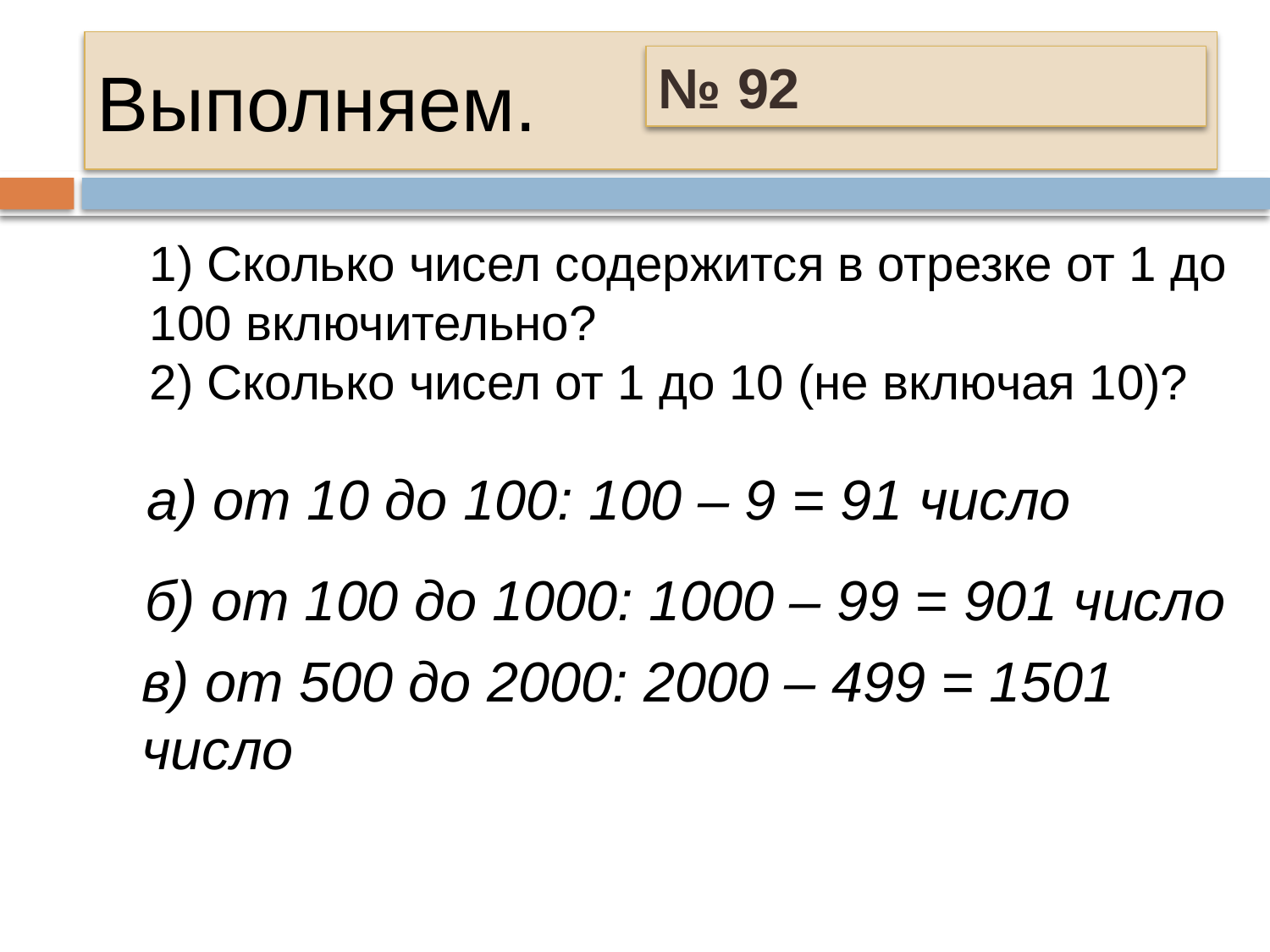

# Выполняем.
№ 92
1) Сколько чисел содержится в отрезке от 1 до 100 включительно?
2) Сколько чисел от 1 до 10 (не включая 10)?
а) от 10 до 100: 100 – 9 = 91 число
б) от 100 до 1000: 1000 – 99 = 901 число
в) от 500 до 2000: 2000 – 499 = 1501 число